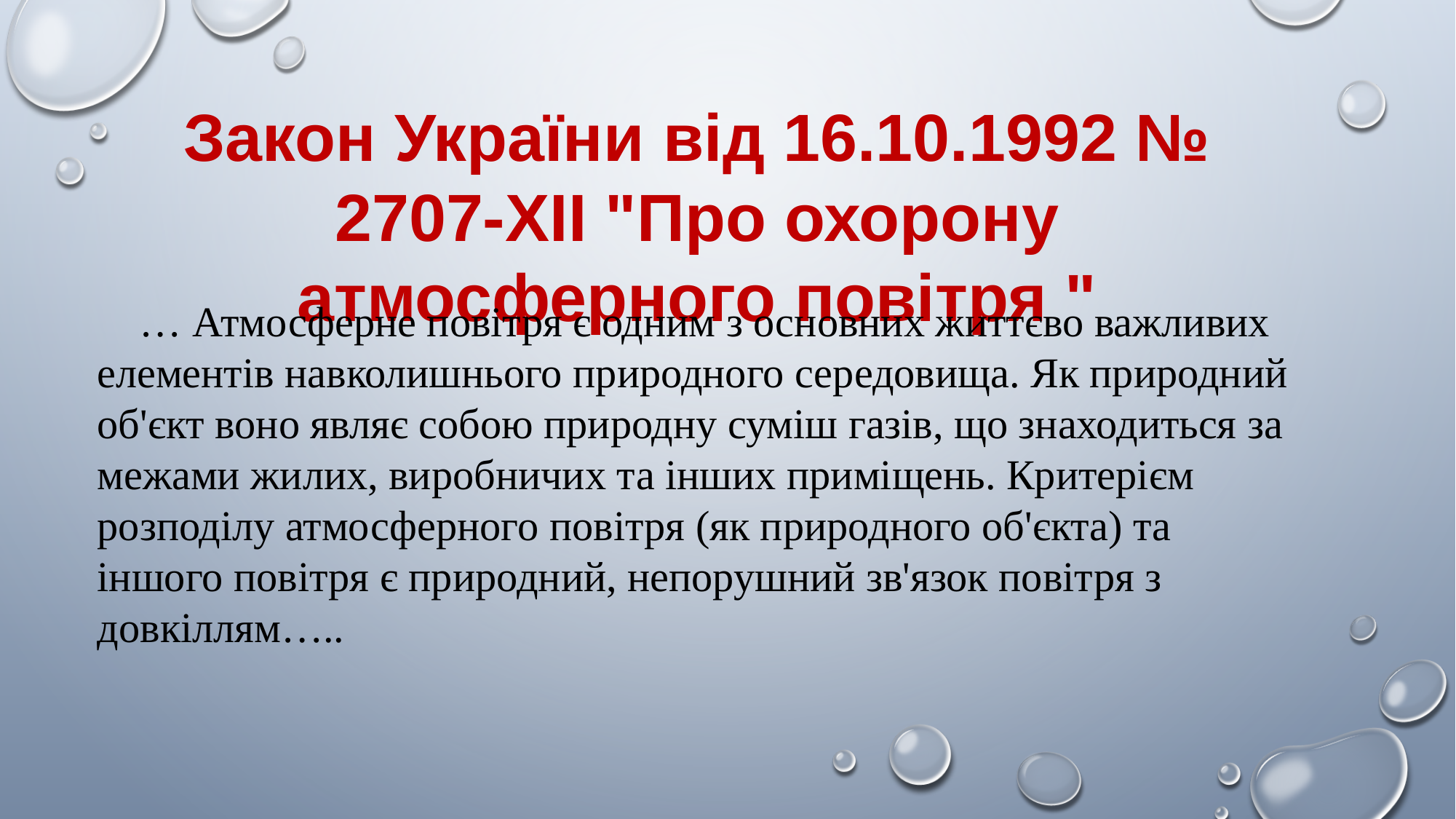

Закон України від 16.10.1992 № 2707-XII "Про охорону атмосферного повітря "
    … Атмосферне повітря є одним з основних життєво важливих елементів навколишнього природного середовища. Як природний об'єкт воно являє собою природну суміш газів, що знаходиться за межами жилих, виробничих та інших приміщень. Критерієм розподілу атмосферного повітря (як природного об'єкта) та іншого повітря є природний, непорушний зв'язок повітря з довкіллям…..